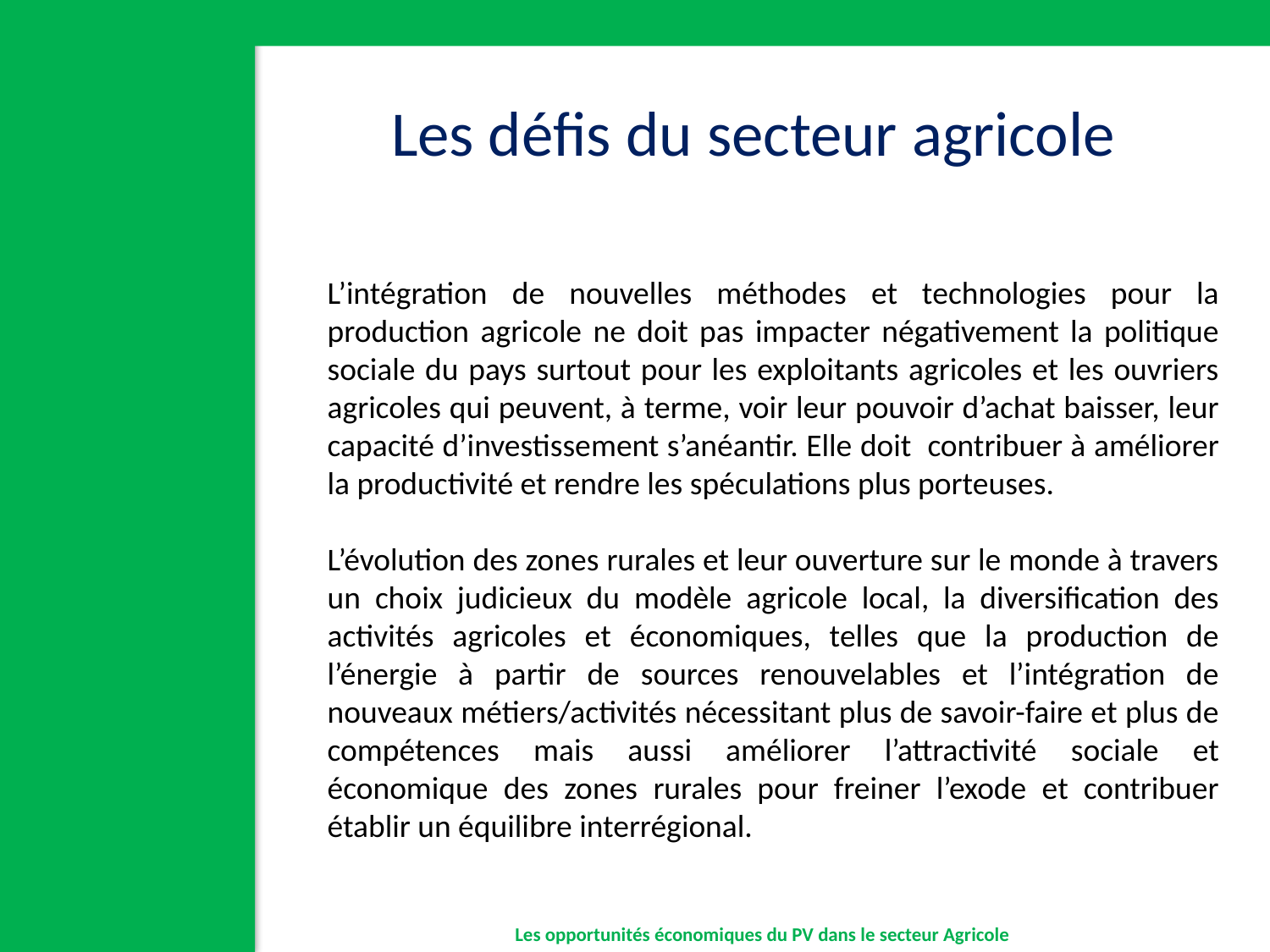

Les défis du secteur agricole
L’intégration de nouvelles méthodes et technologies pour la production agricole ne doit pas impacter négativement la politique sociale du pays surtout pour les exploitants agricoles et les ouvriers agricoles qui peuvent, à terme, voir leur pouvoir d’achat baisser, leur capacité d’investissement s’anéantir. Elle doit  contribuer à améliorer la productivité et rendre les spéculations plus porteuses.

L’évolution des zones rurales et leur ouverture sur le monde à travers un choix judicieux du modèle agricole local, la diversification des activités agricoles et économiques, telles que la production de l’énergie à partir de sources renouvelables et l’intégration de nouveaux métiers/activités nécessitant plus de savoir-faire et plus de compétences mais aussi améliorer l’attractivité sociale et économique des zones rurales pour freiner l’exode et contribuer établir un équilibre interrégional.